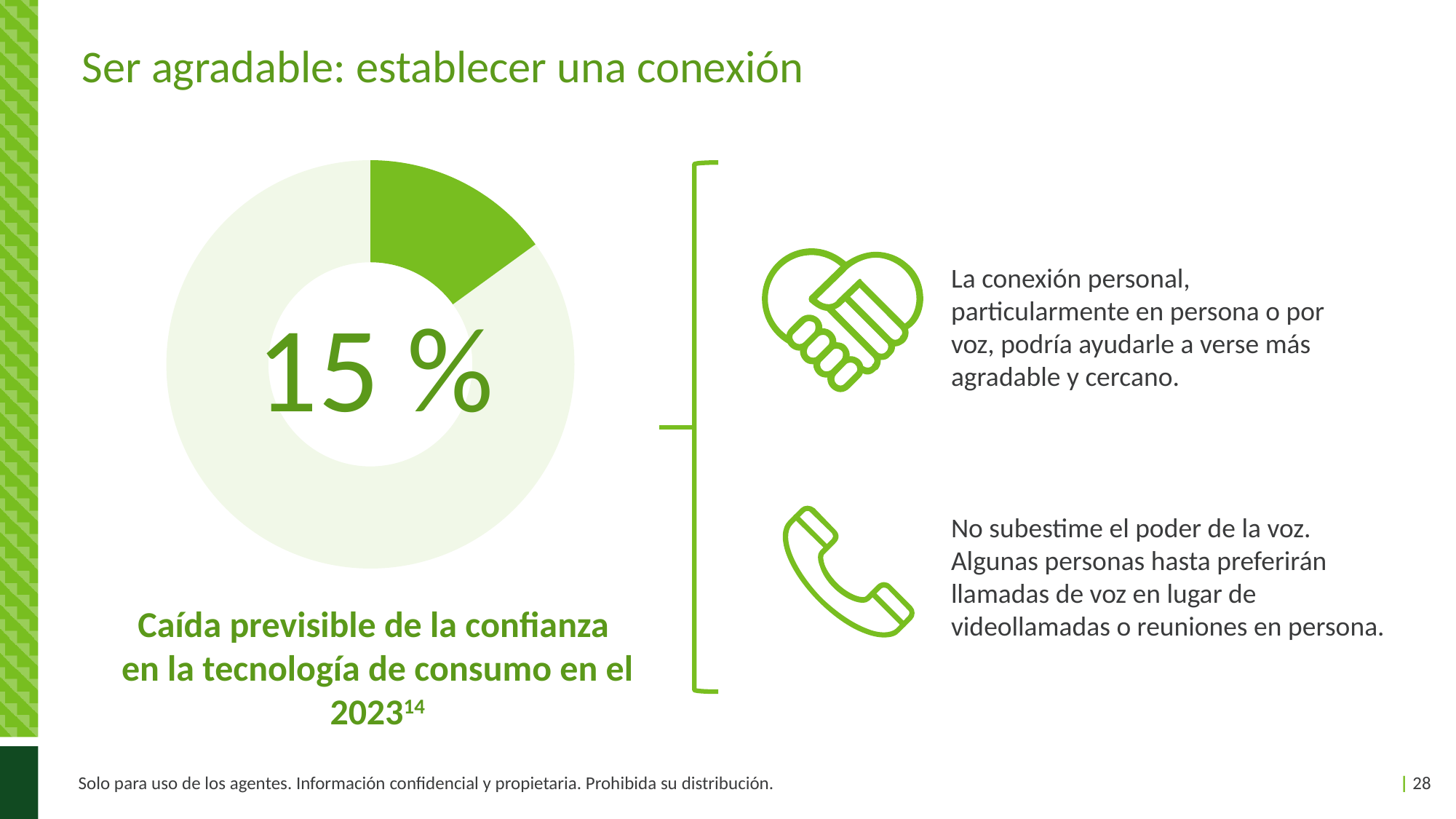

# Ser agradable: establecer una conexión

### Chart

| Category | Sales |
|---|---|
| 1st Qtr | 15.0 |
| 2nd Qtr | 85.0 |
15 %

La conexión personal, particularmente en persona o por voz, podría ayudarle a verse más agradable y cercano.

No subestime el poder de la voz. Algunas personas hasta preferirán llamadas de voz en lugar de videollamadas o reuniones en persona.
Caída previsible de la confianza
en la tecnología de consumo en el 202314
Solo para uso de los agentes. Información confidencial y propietaria. Prohibida su distribución.
| 28